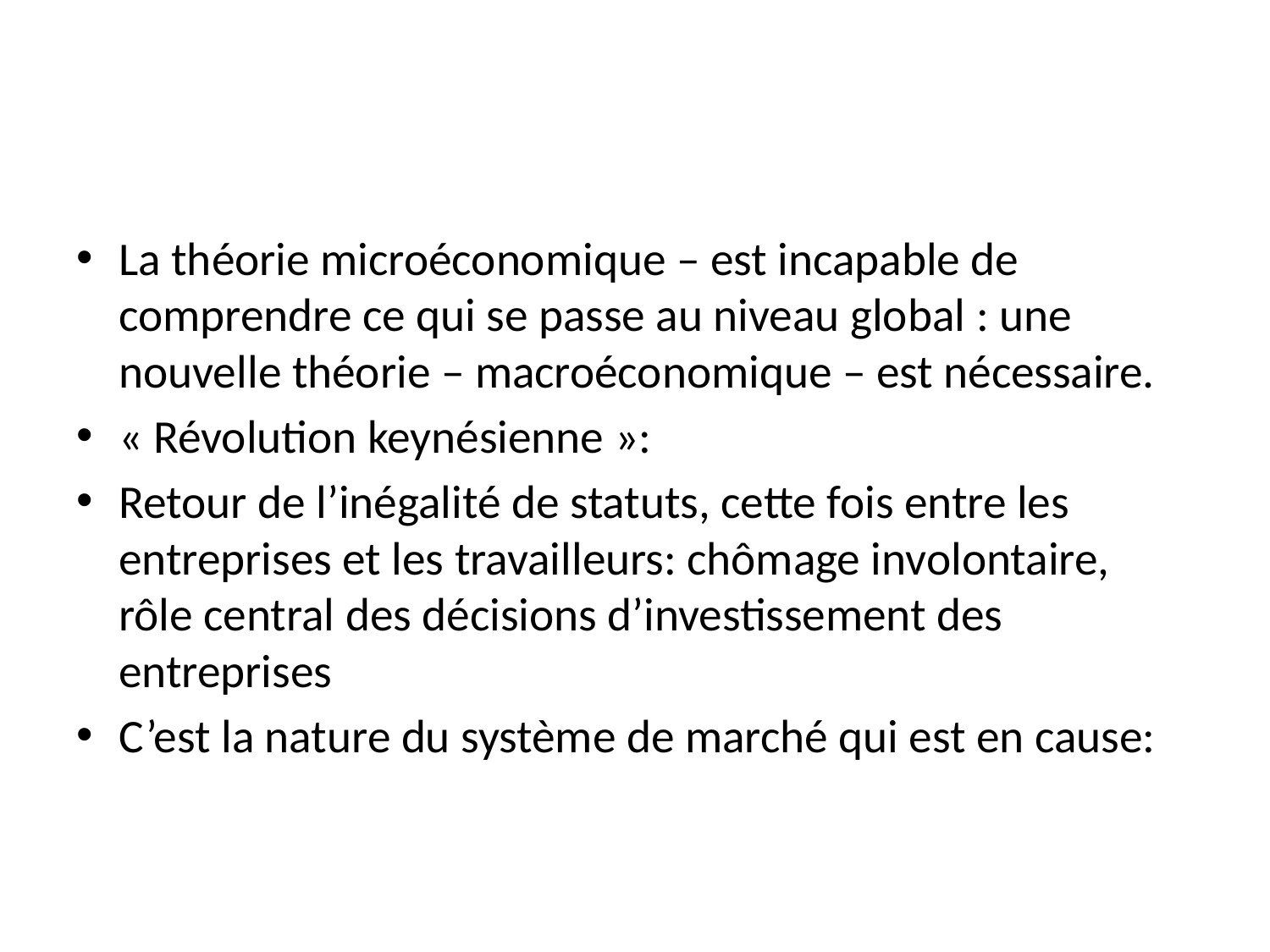

#
La théorie microéconomique – est incapable de comprendre ce qui se passe au niveau global : une nouvelle théorie – macroéconomique – est nécessaire.
« Révolution keynésienne »:
Retour de l’inégalité de statuts, cette fois entre les entreprises et les travailleurs: chômage involontaire, rôle central des décisions d’investissement des entreprises
C’est la nature du système de marché qui est en cause: